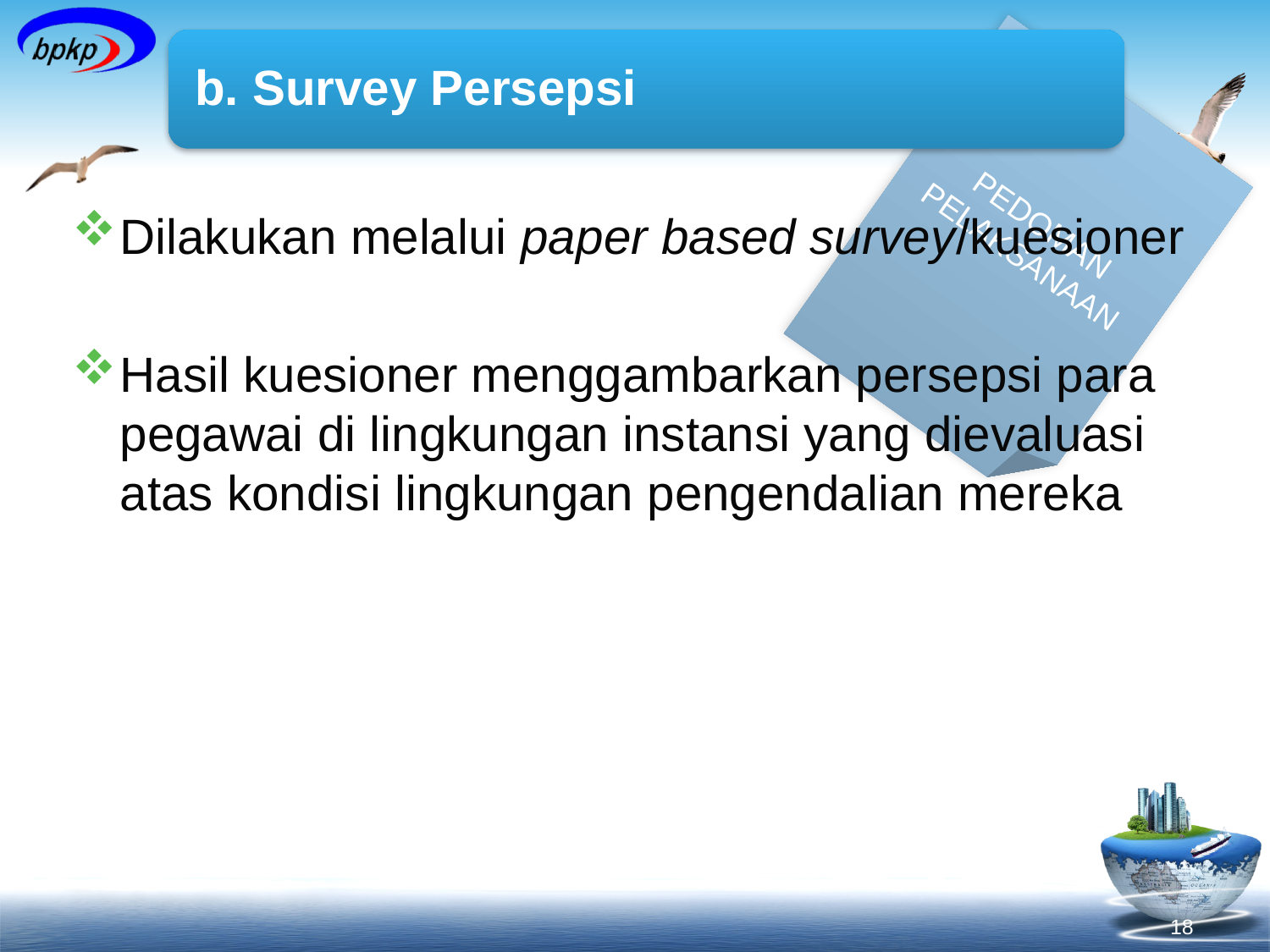

b. Survey Persepsi
PEDOMAN PELAKSANAAN
Dilakukan melalui paper based survey/kuesioner

Hasil kuesioner menggambarkan persepsi para pegawai di lingkungan instansi yang dievaluasi atas kondisi lingkungan pengendalian mereka

18